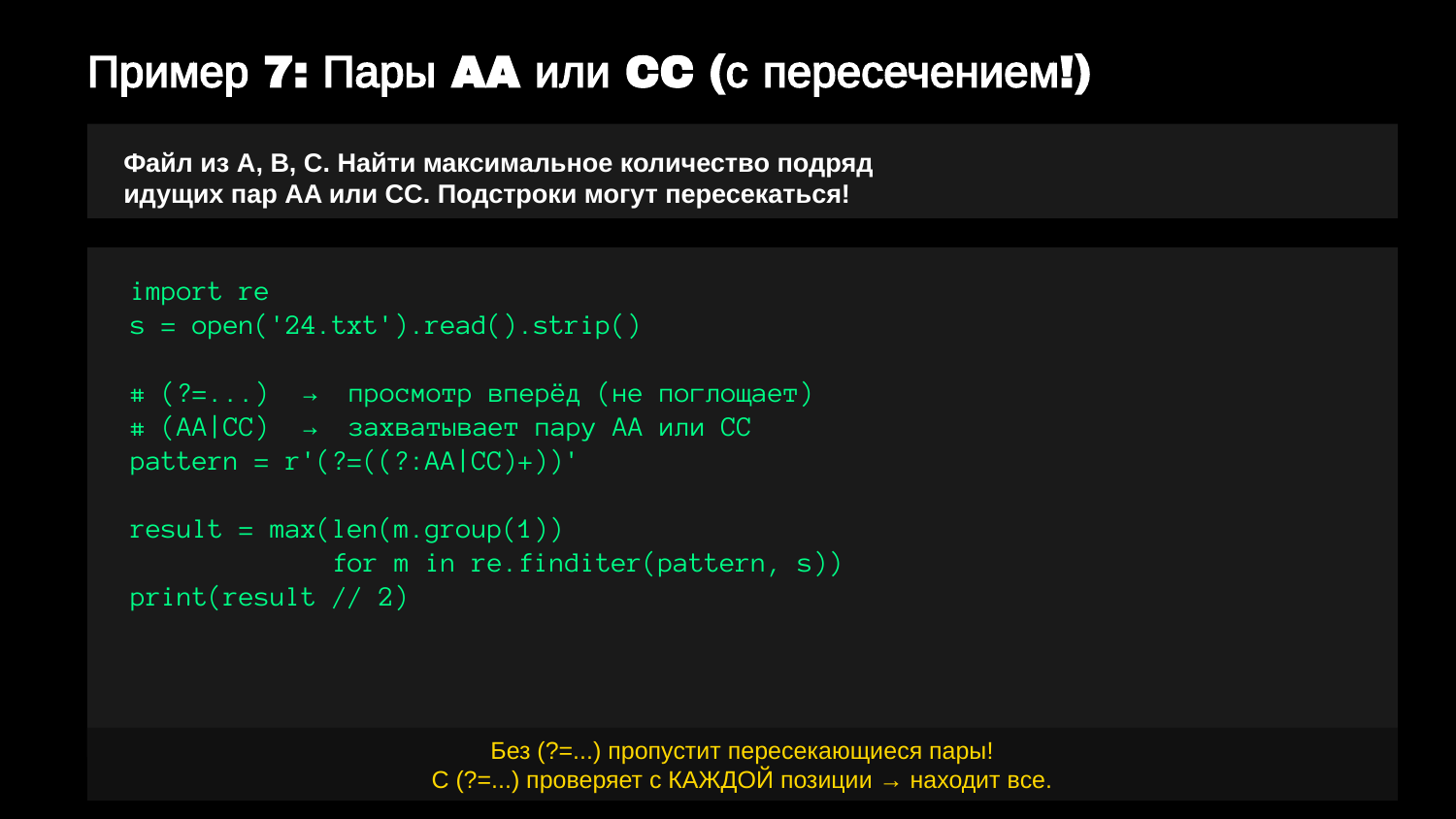

Пример 7: Пары AA или CC (с пересечением!)

Файл из A, B, C. Найти максимальное количество подряд
идущих пар AA или CC. Подстроки могут пересекаться!

import re
s = open('24.txt').read().strip()

# (?=...)  →  просмотр вперёд (не поглощает)
# (AA|CC)  →  захватывает пару AA или CC
pattern = r'(?=((?:AA|CC)+))'

result = max(len(m.group(1))
             for m in re.finditer(pattern, s))
print(result // 2)

Без (?=...) пропустит пересекающиеся пары!
С (?=...) проверяет с КАЖДОЙ позиции → находит все.